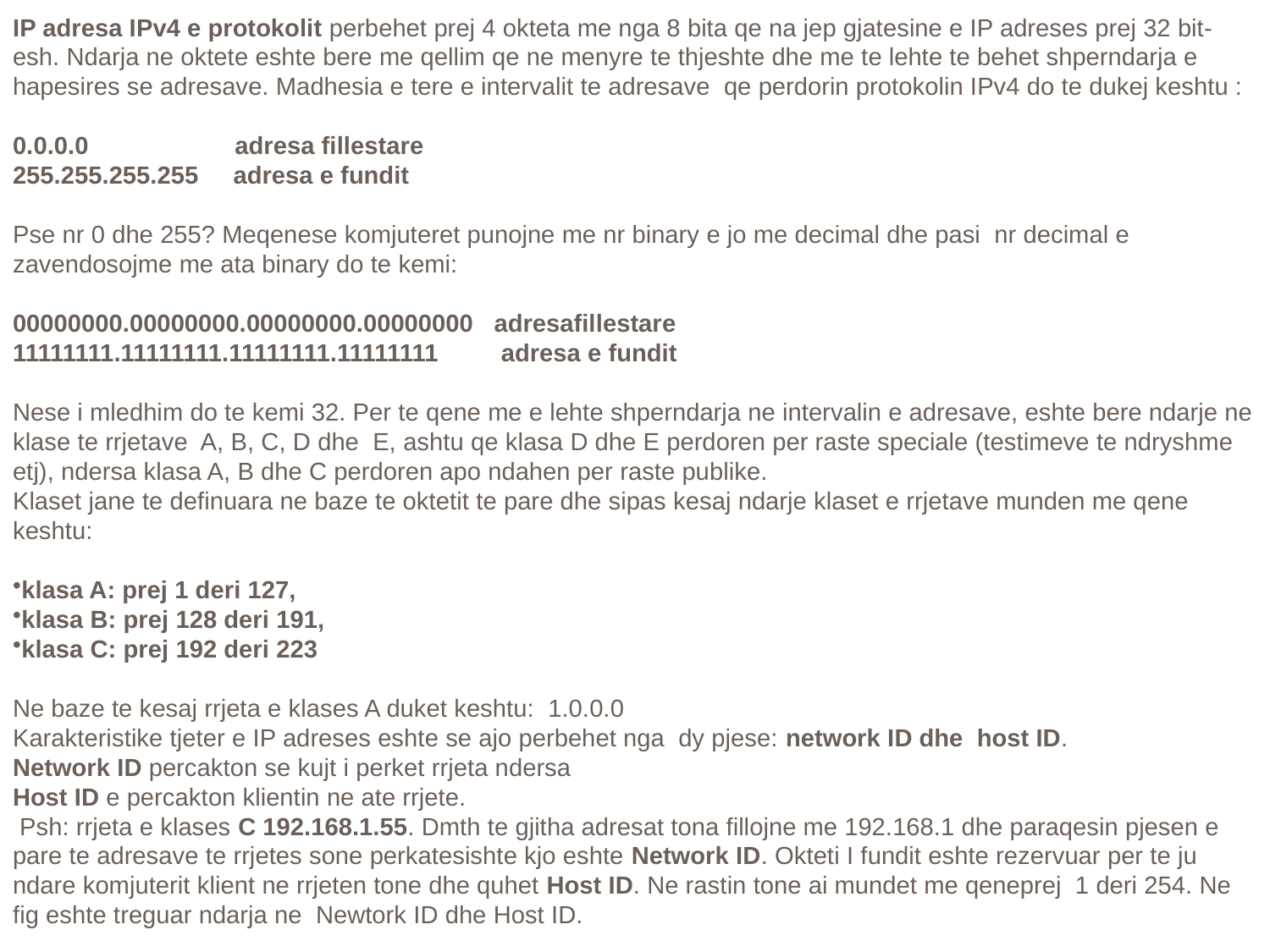

IP adresa IPv4 e protokolit perbehet prej 4 okteta me nga 8 bita qe na jep gjatesine e IP adreses prej 32 bit-esh. Ndarja ne oktete eshte bere me qellim qe ne menyre te thjeshte dhe me te lehte te behet shperndarja e hapesires se adresave. Madhesia e tere e intervalit te adresave  qe perdorin protokolin IPv4 do te dukej keshtu :

0.0.0.0                     adresa fillestare
255.255.255.255     adresa e fundit
Pse nr 0 dhe 255? Meqenese komjuteret punojne me nr binary e jo me decimal dhe pasi  nr decimal e zavendosojme me ata binary do te kemi:

00000000.00000000.00000000.00000000   adresafillestare
11111111.11111111.11111111.11111111         adresa e fundit
Nese i mledhim do te kemi 32. Per te qene me e lehte shperndarja ne intervalin e adresave, eshte bere ndarje ne klase te rrjetave  A, B, C, D dhe  E, ashtu qe klasa D dhe E perdoren per raste speciale (testimeve te ndryshme etj), ndersa klasa A, B dhe C perdoren apo ndahen per raste publike.
Klaset jane te definuara ne baze te oktetit te pare dhe sipas kesaj ndarje klaset e rrjetave munden me qene keshtu:

klasa A: prej 1 deri 127,
klasa B: prej 128 deri 191,
klasa C: prej 192 deri 223

Ne baze te kesaj rrjeta e klases A duket keshtu:  1.0.0.0
Karakteristike tjeter e IP adreses eshte se ajo perbehet nga  dy pjese: network ID dhe  host ID.
Network ID percakton se kujt i perket rrjeta ndersa
Host ID e percakton klientin ne ate rrjete.
 Psh: rrjeta e klases C 192.168.1.55. Dmth te gjitha adresat tona fillojne me 192.168.1 dhe paraqesin pjesen e pare te adresave te rrjetes sone perkatesishte kjo eshte Network ID. Okteti I fundit eshte rezervuar per te ju ndare komjuterit klient ne rrjeten tone dhe quhet Host ID. Ne rastin tone ai mundet me qeneprej  1 deri 254. Ne fig eshte treguar ndarja ne  Newtork ID dhe Host ID.